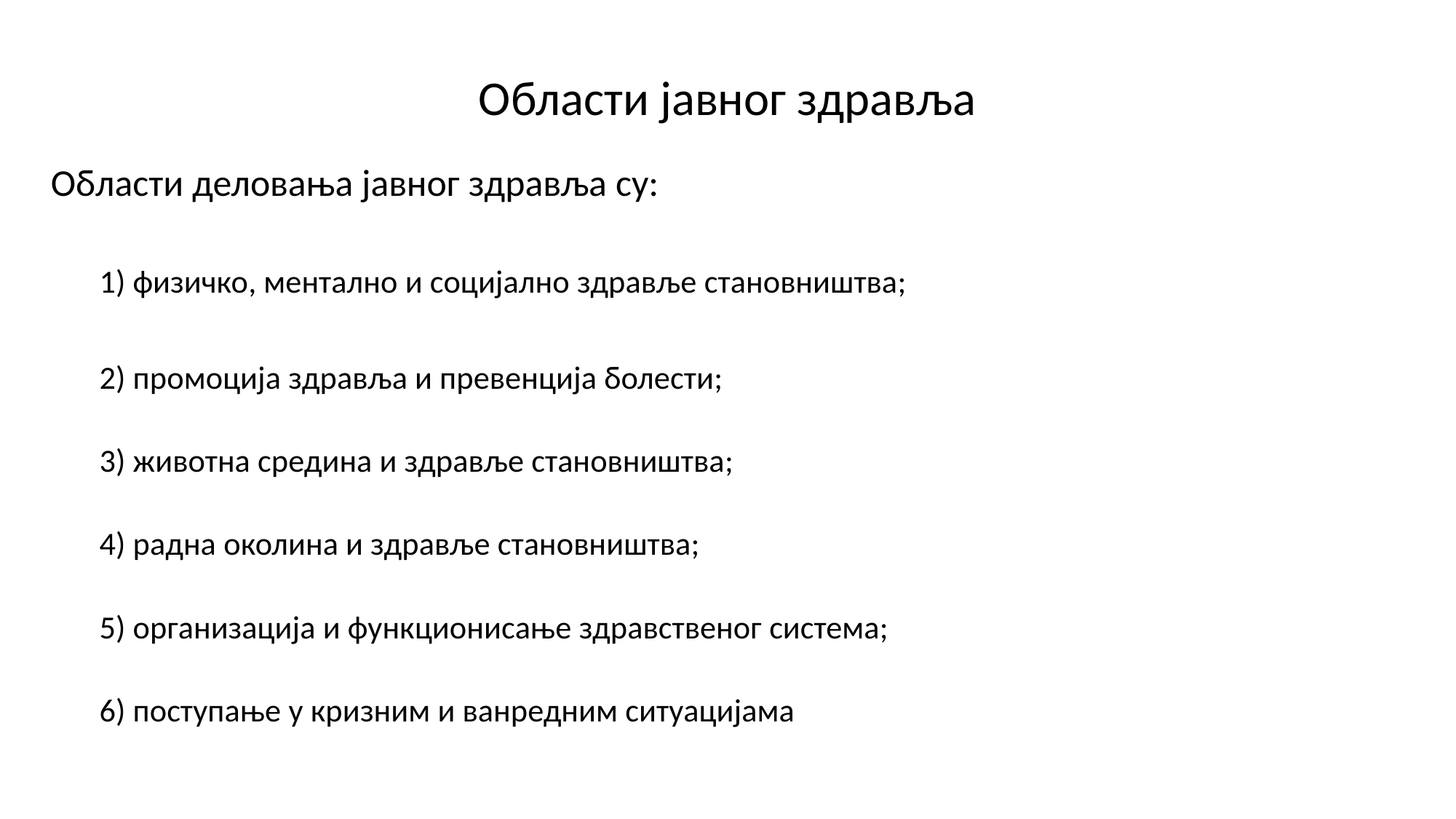

# Области јавног здравља
Области деловања јавног здравља су:

1) физичко, ментално и социјално здравље становништва;

2) промоција здравља и превенција болести;

3) животна средина и здравље становништва;

4) радна околина и здравље становништва;

5) организација и функционисање здравственог система;

6) поступање у кризним и ванредним ситуацијама